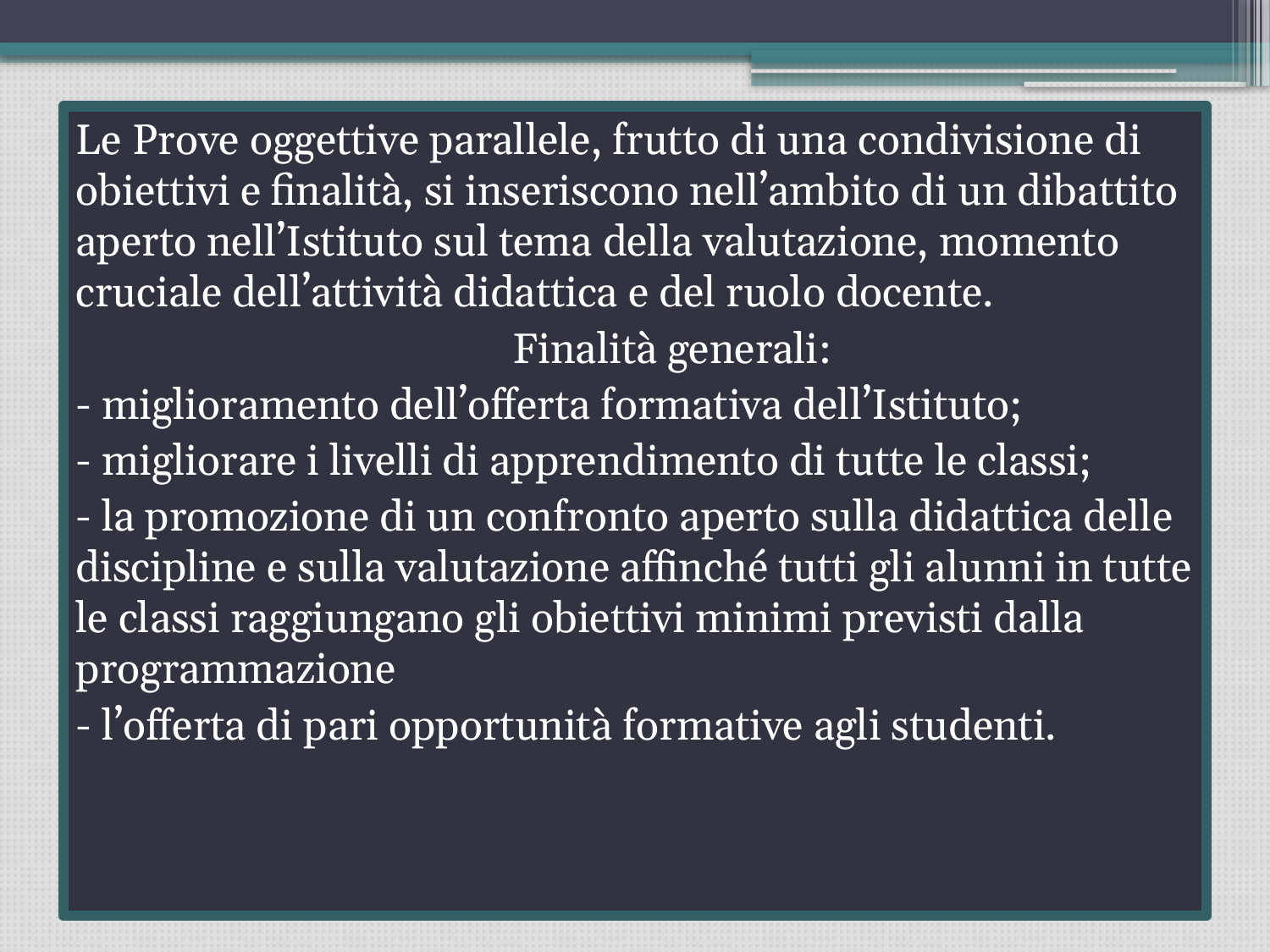

Le Prove oggettive parallele, frutto di una condivisione di obiettivi e finalità, si inseriscono nell’ambito di un dibattito aperto nell’Istituto sul tema della valutazione, momento cruciale dell’attività didattica e del ruolo docente.
                                           Finalità generali:
- miglioramento dell’offerta formativa dell’Istituto;
- migliorare i livelli di apprendimento di tutte le classi;
- la promozione di un confronto aperto sulla didattica delle discipline e sulla valutazione affinché tutti gli alunni in tutte le classi raggiungano gli obiettivi minimi previsti dalla programmazione
- l’offerta di pari opportunità formative agli studenti.
# PROVE OGGETTIVE PARALLELE